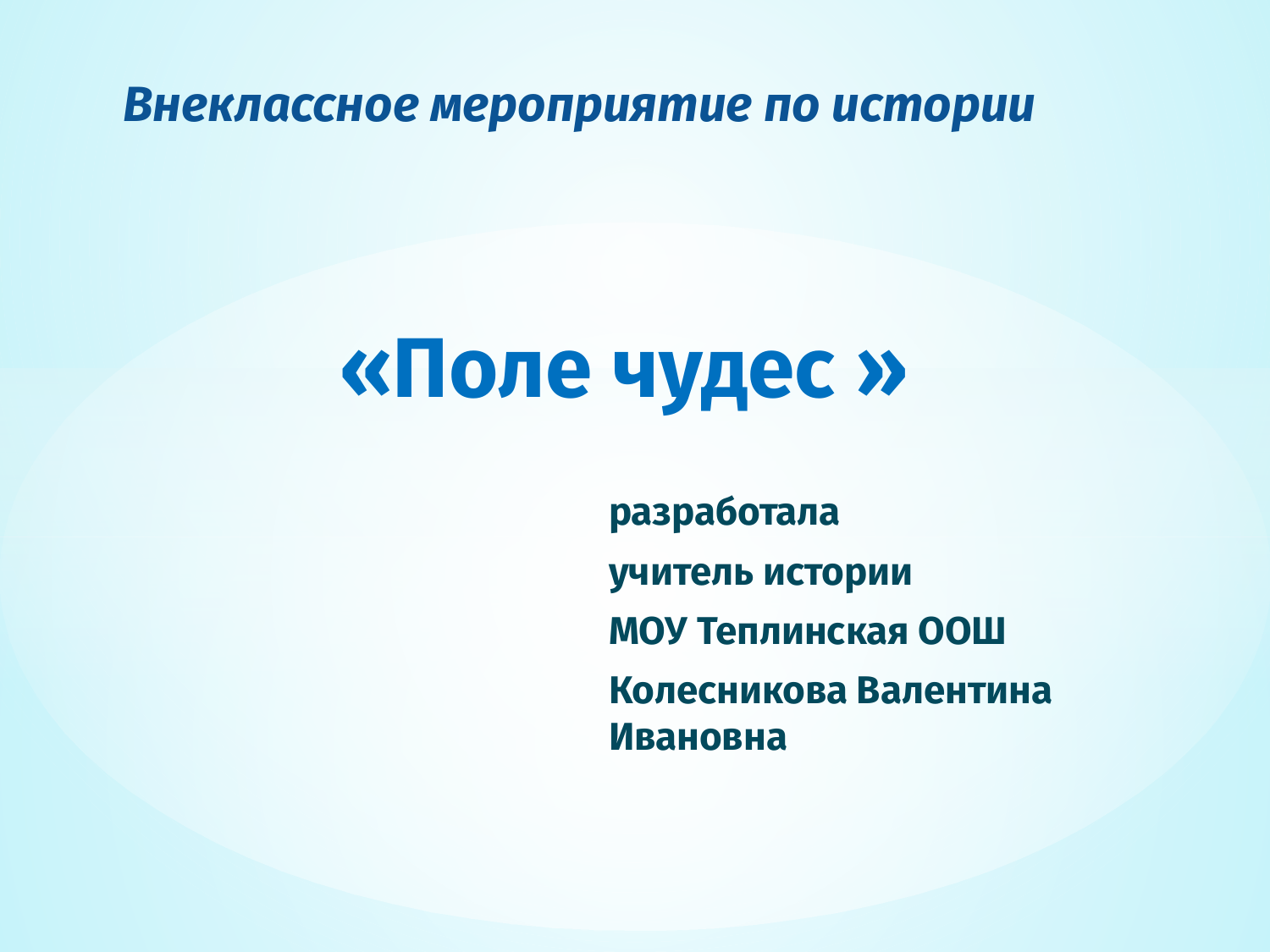

# Внеклассное мероприятие по истории
«Поле чудес »

разработала
учитель истории
МОУ Теплинская ООШ
Колесникова Валентина Ивановна